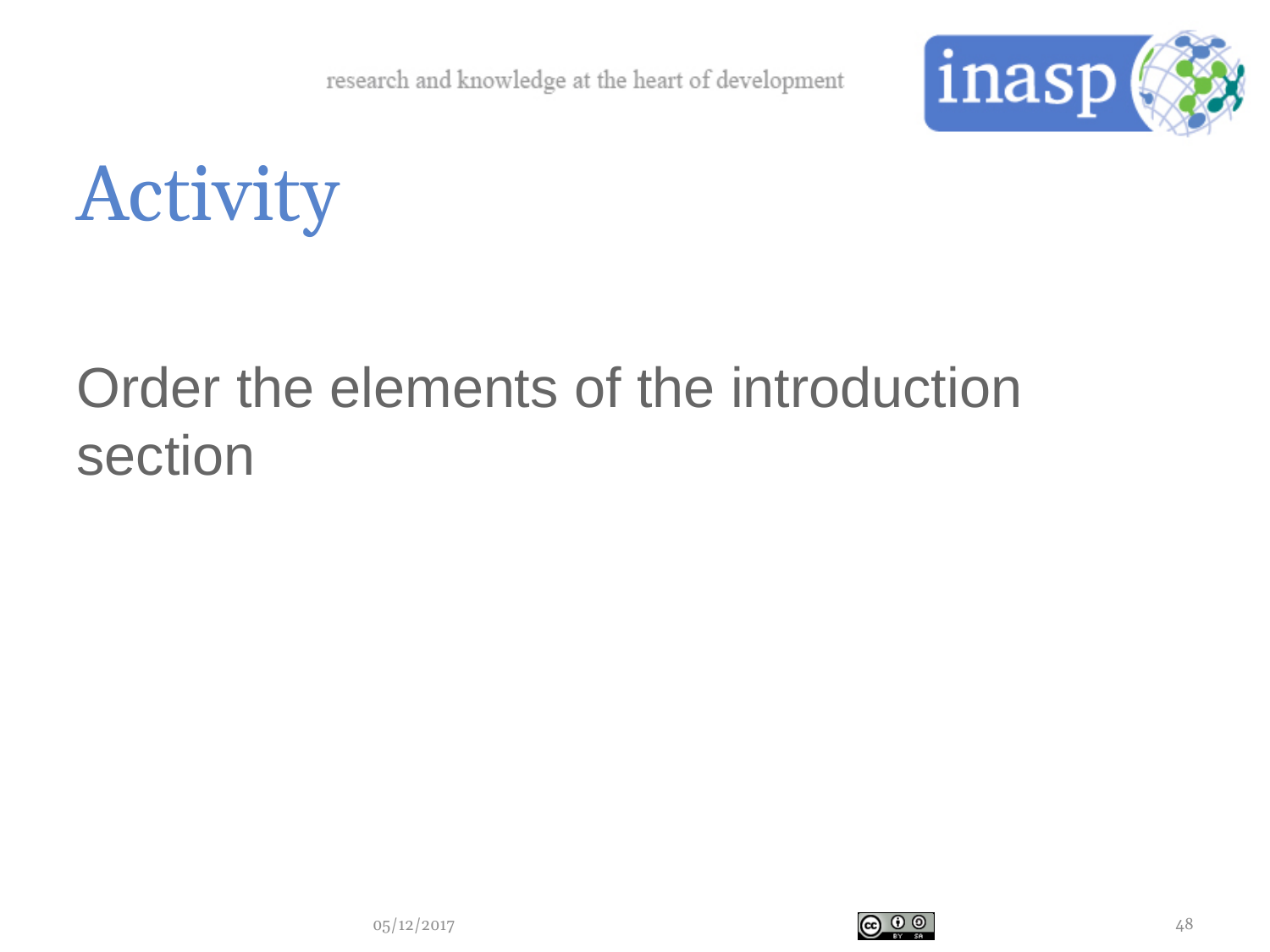

# Activity

Order the elements of the introduction section
05/12/2017

48